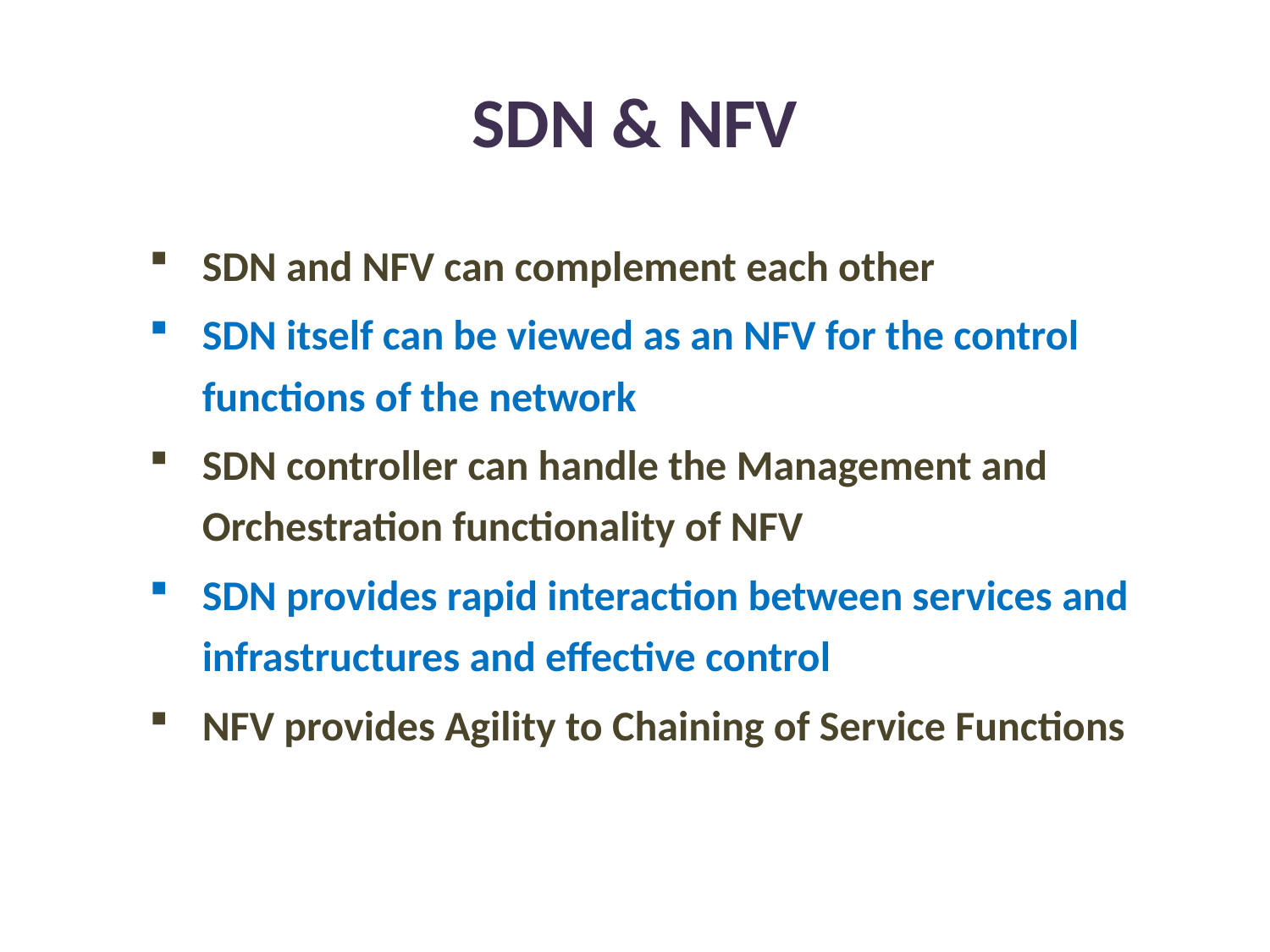

# SDN & NFV
SDN and NFV can complement each other
SDN itself can be viewed as an NFV for the control functions of the network
SDN controller can handle the Management and Orchestration functionality of NFV
SDN provides rapid interaction between services and infrastructures and effective control
NFV provides Agility to Chaining of Service Functions